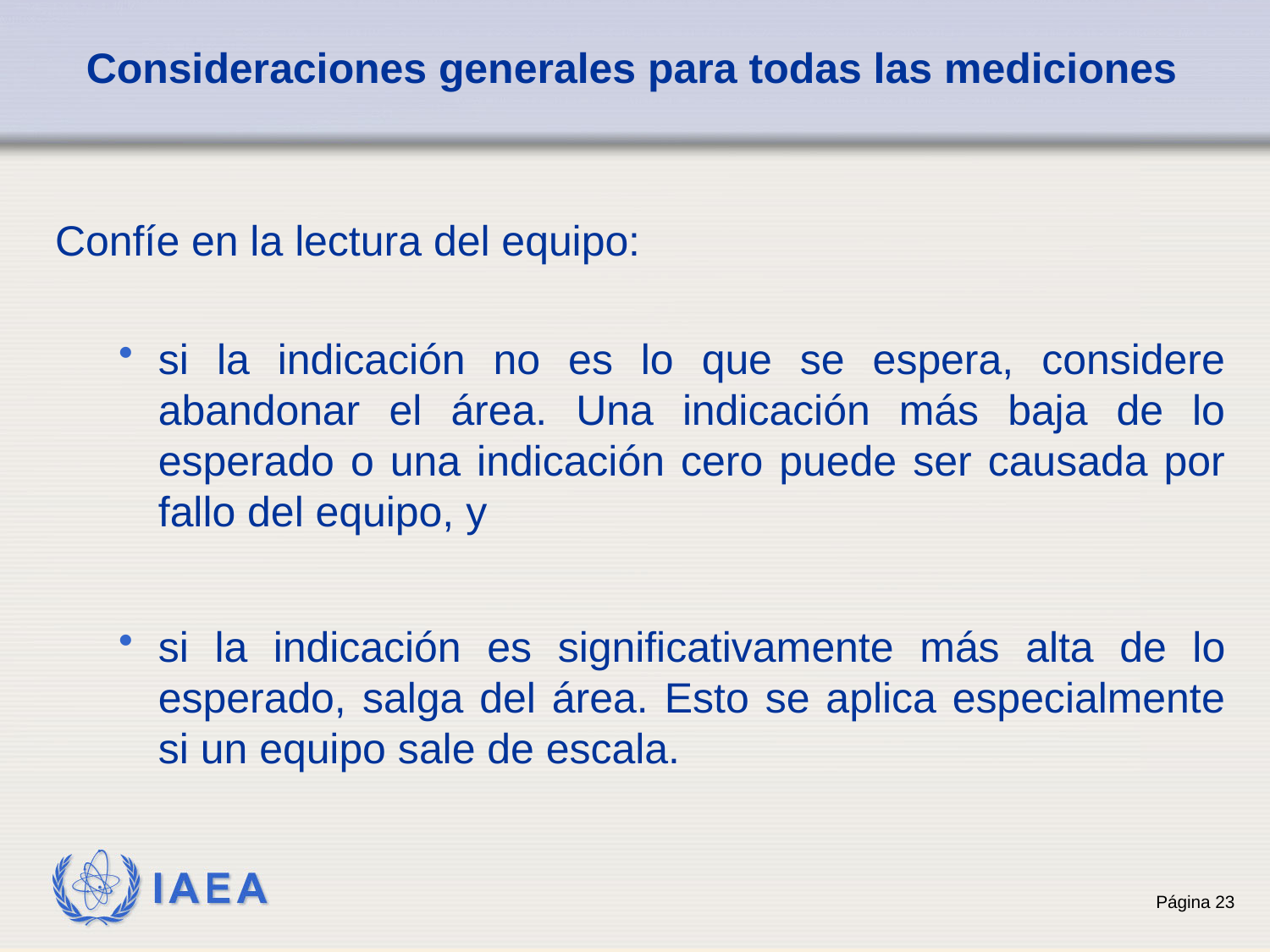

# Consideraciones generales para todas las mediciones
Confíe en la lectura del equipo:

si la indicación no es lo que se espera, considere abandonar el área. Una indicación más baja de lo esperado o una indicación cero puede ser causada por fallo del equipo, y

si la indicación es significativamente más alta de lo esperado, salga del área. Esto se aplica especialmente si un equipo sale de escala.

23